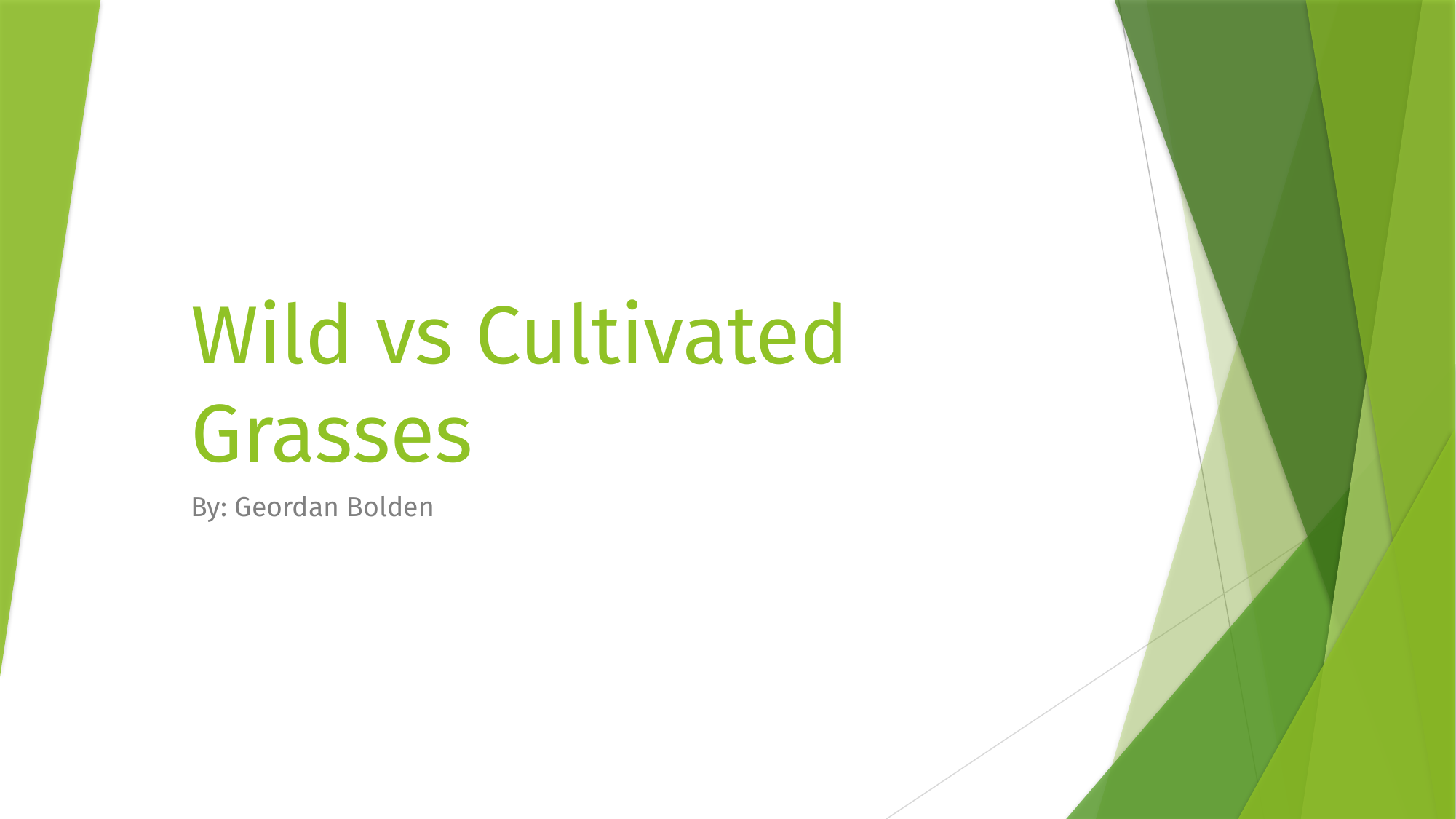

# Wild vs Cultivated Grasses
By: Geordan Bolden